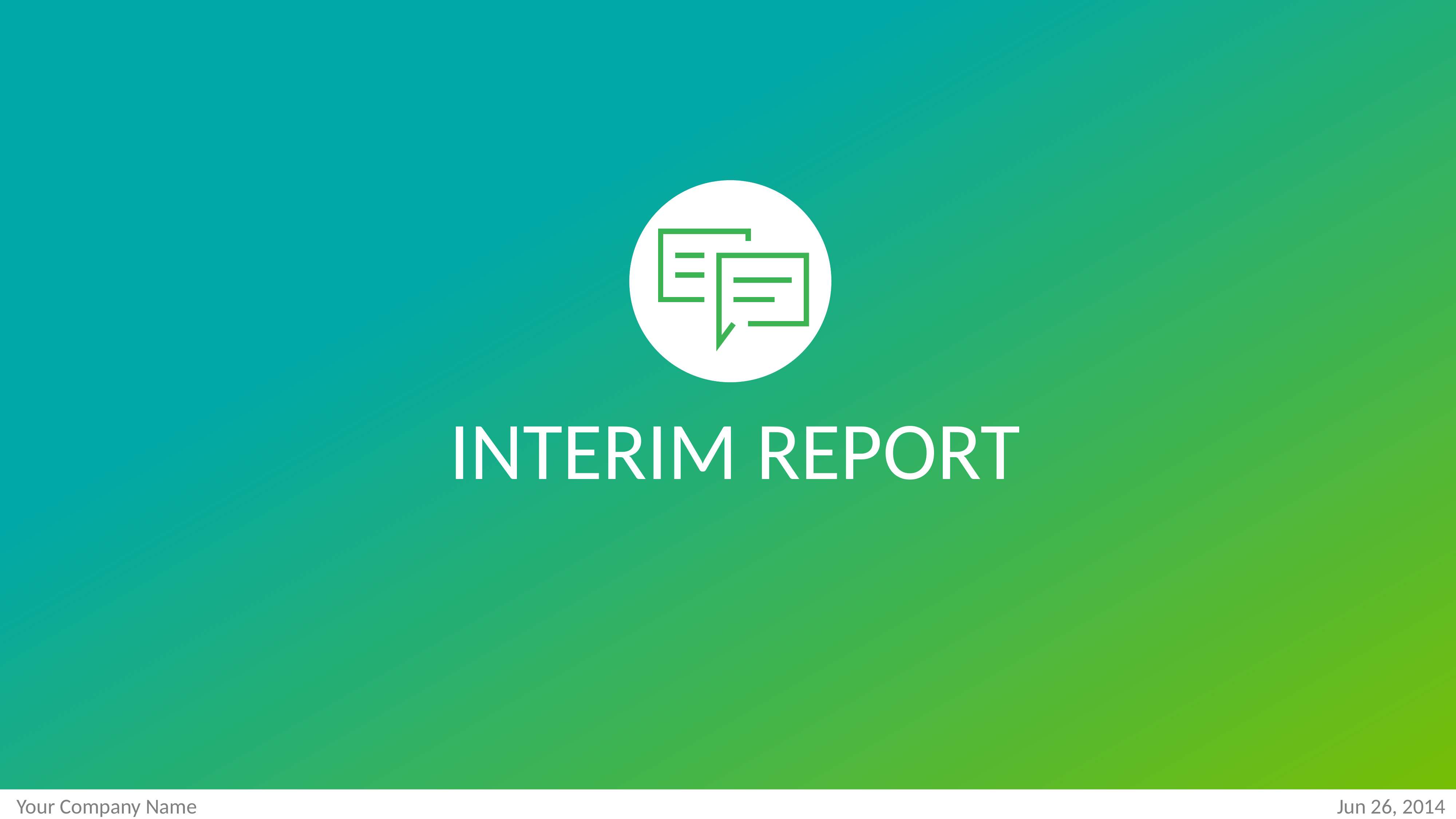

INTERIM REPORT
Your Company Name
Jun 26, 2014